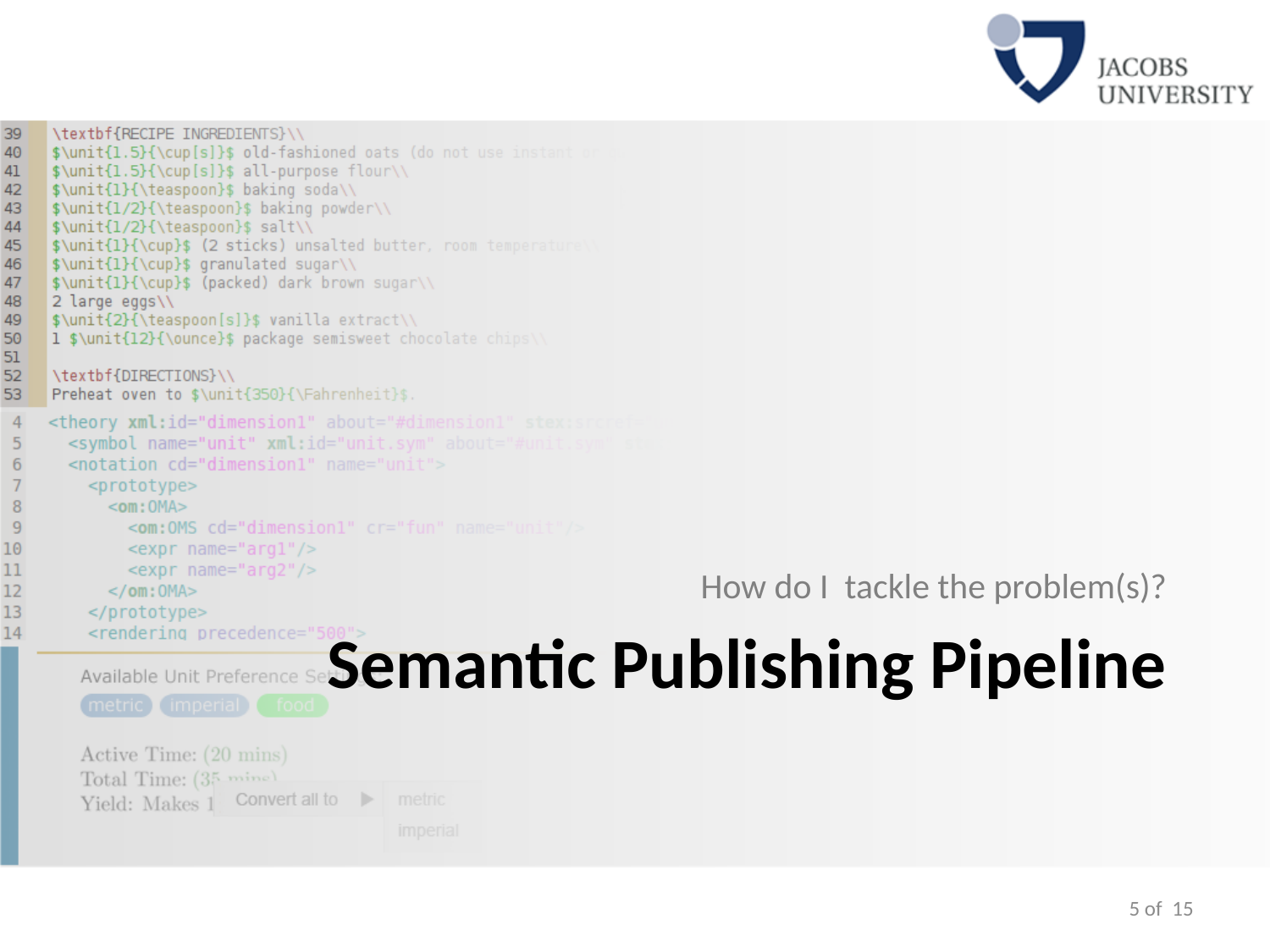

How do I  tackle the problem(s)?
# Semantic Publishing Pipeline
5 of  15